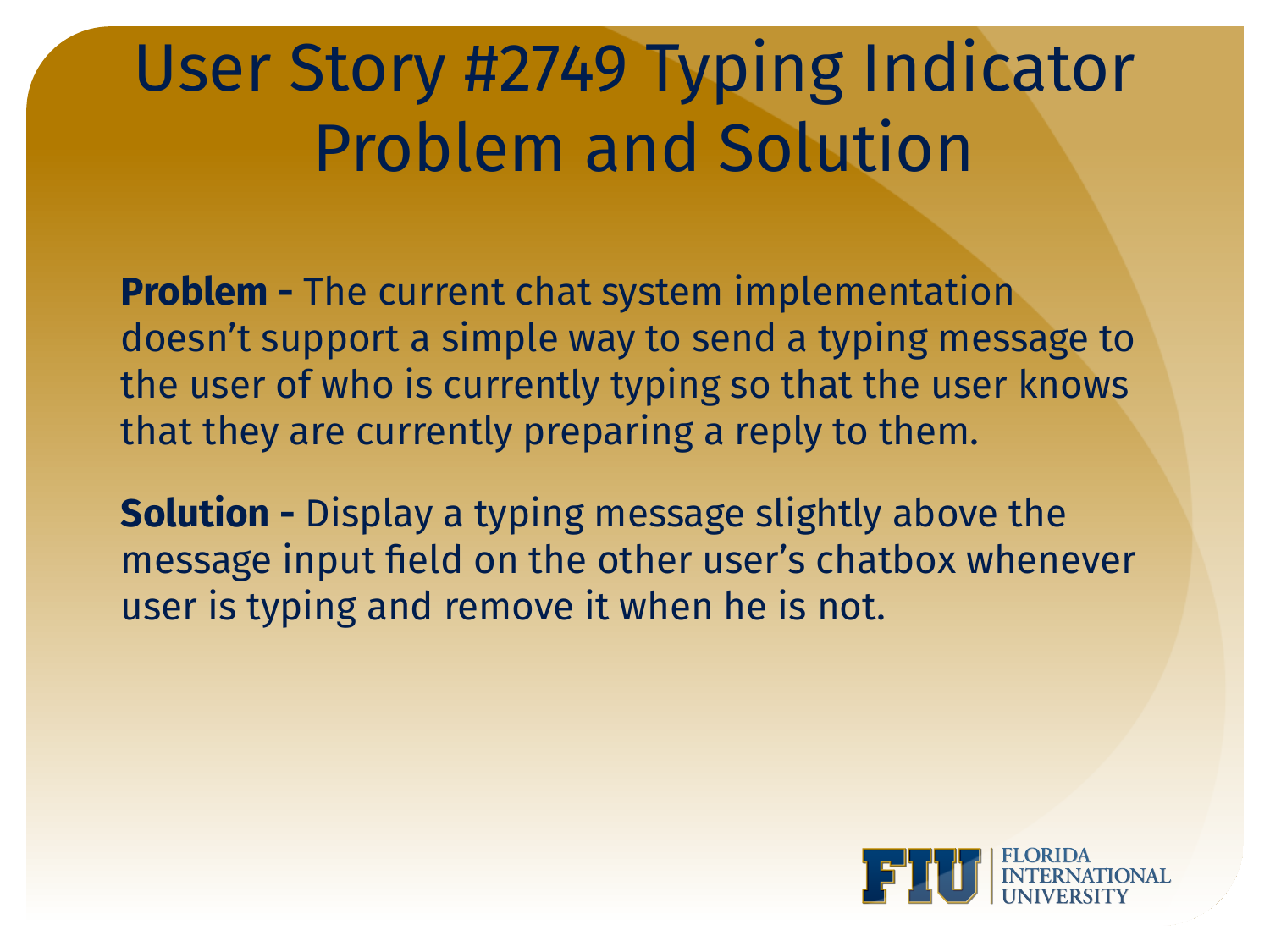

# User Story #2749 Typing Indicator
 Problem and Solution
Problem - The current chat system implementation doesn’t support a simple way to send a typing message to the user of who is currently typing so that the user knows that they are currently preparing a reply to them.
Solution - Display a typing message slightly above the message input field on the other user’s chatbox whenever user is typing and remove it when he is not.